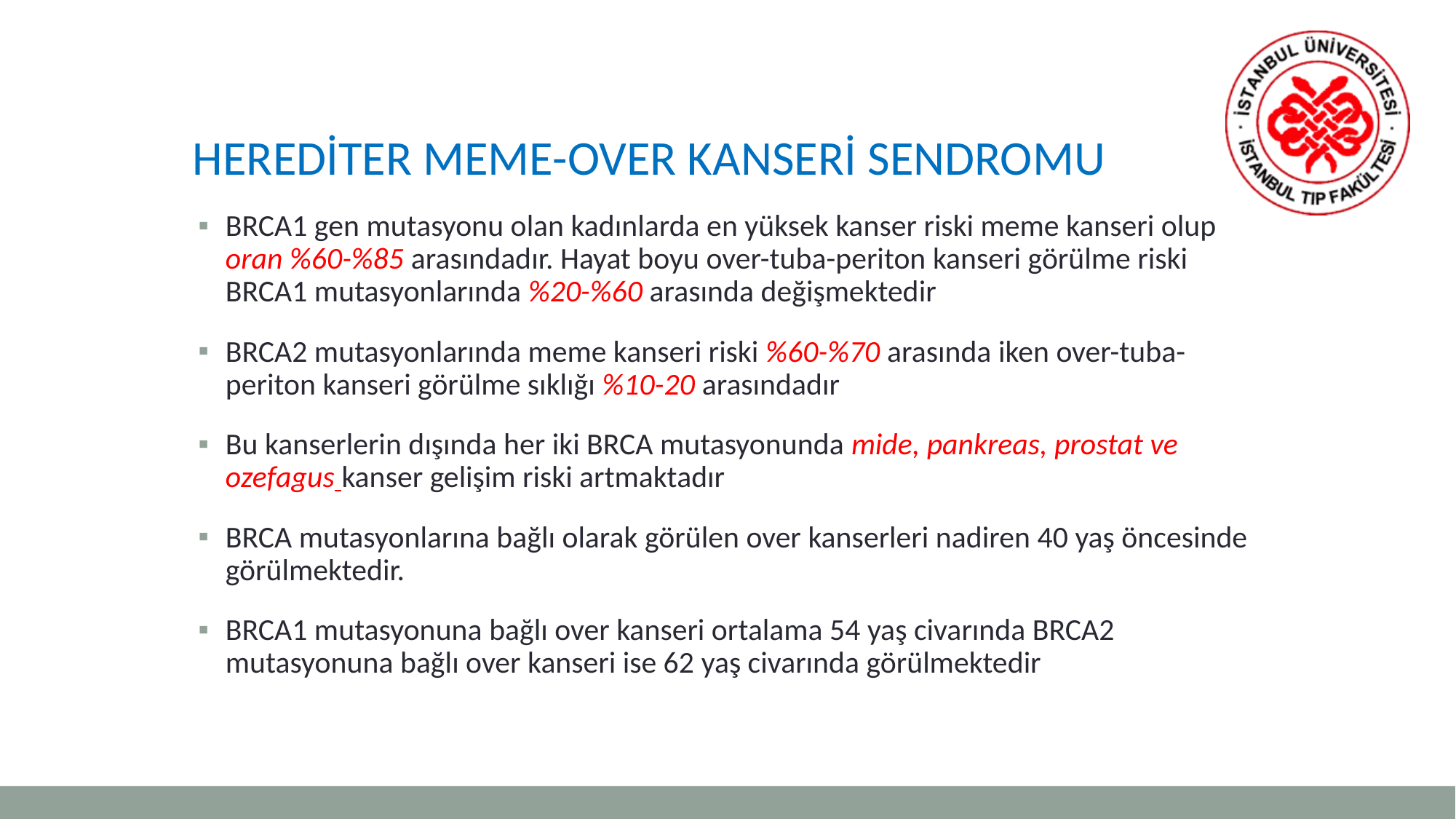

# Herediter meme-over kanseri sendromu
BRCA1 gen mutasyonu olan kadınlarda en yüksek kanser riski meme kanseri olup oran %60-%85 arasındadır. Hayat boyu over-tuba-periton kanseri görülme riski BRCA1 mutasyonlarında %20-%60 arasında değişmektedir
BRCA2 mutasyonlarında meme kanseri riski %60-%70 arasında iken over-tuba-periton kanseri görülme sıklığı %10-20 arasındadır
Bu kanserlerin dışında her iki BRCA mutasyonunda mide, pankreas, prostat ve ozefagus kanser gelişim riski artmaktadır
BRCA mutasyonlarına bağlı olarak görülen over kanserleri nadiren 40 yaş öncesinde görülmektedir.
BRCA1 mutasyonuna bağlı over kanseri ortalama 54 yaş civarında BRCA2 mutasyonuna bağlı over kanseri ise 62 yaş civarında görülmektedir